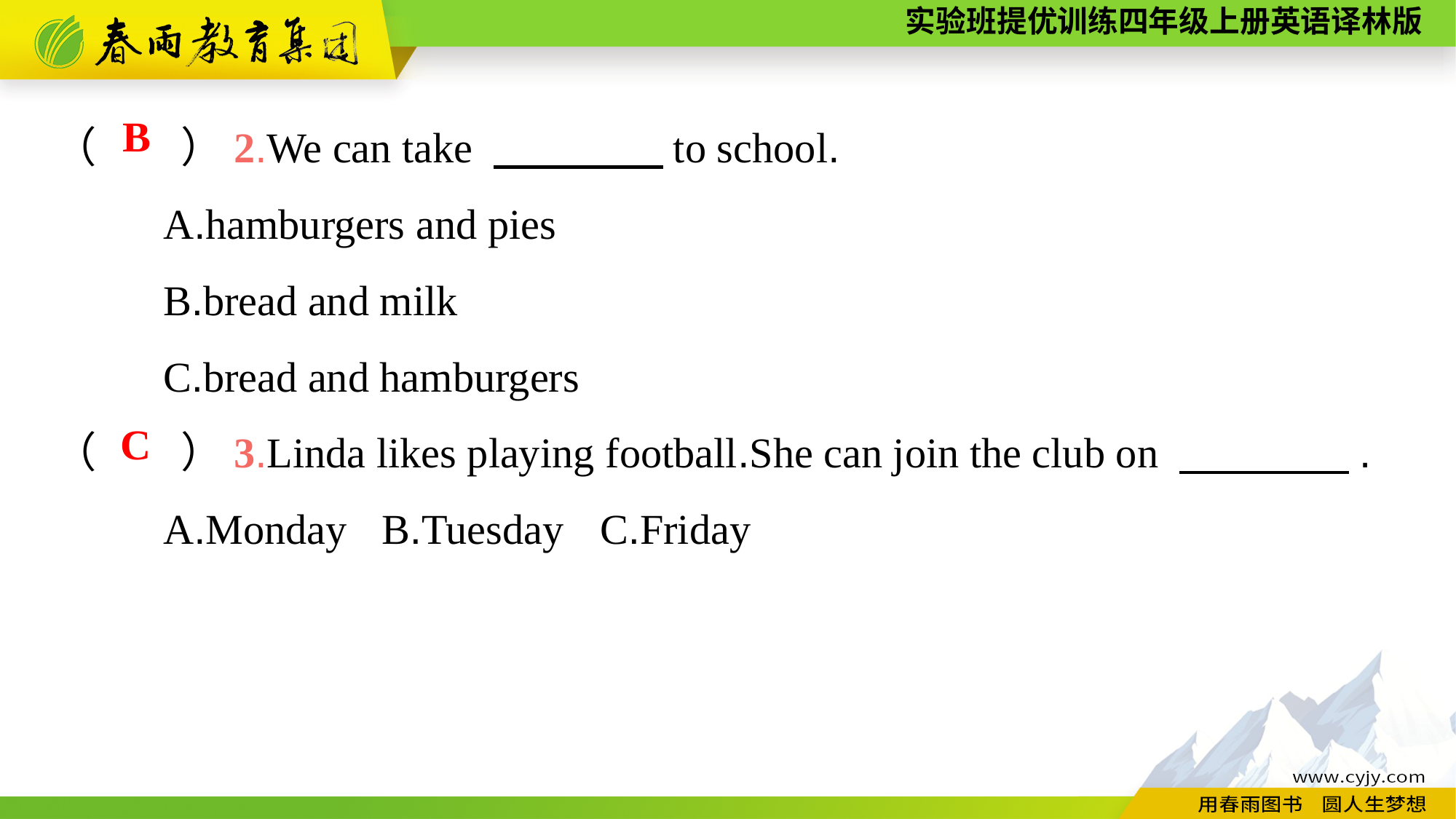

（　　）2.We can take 　　　　to school.
	A.hamburgers and pies
	B.bread and milk
	C.bread and hamburgers
（　　）3.Linda likes playing football.She can join the club on 　　　　.
	A.Monday	B.Tuesday	C.Friday
B
C